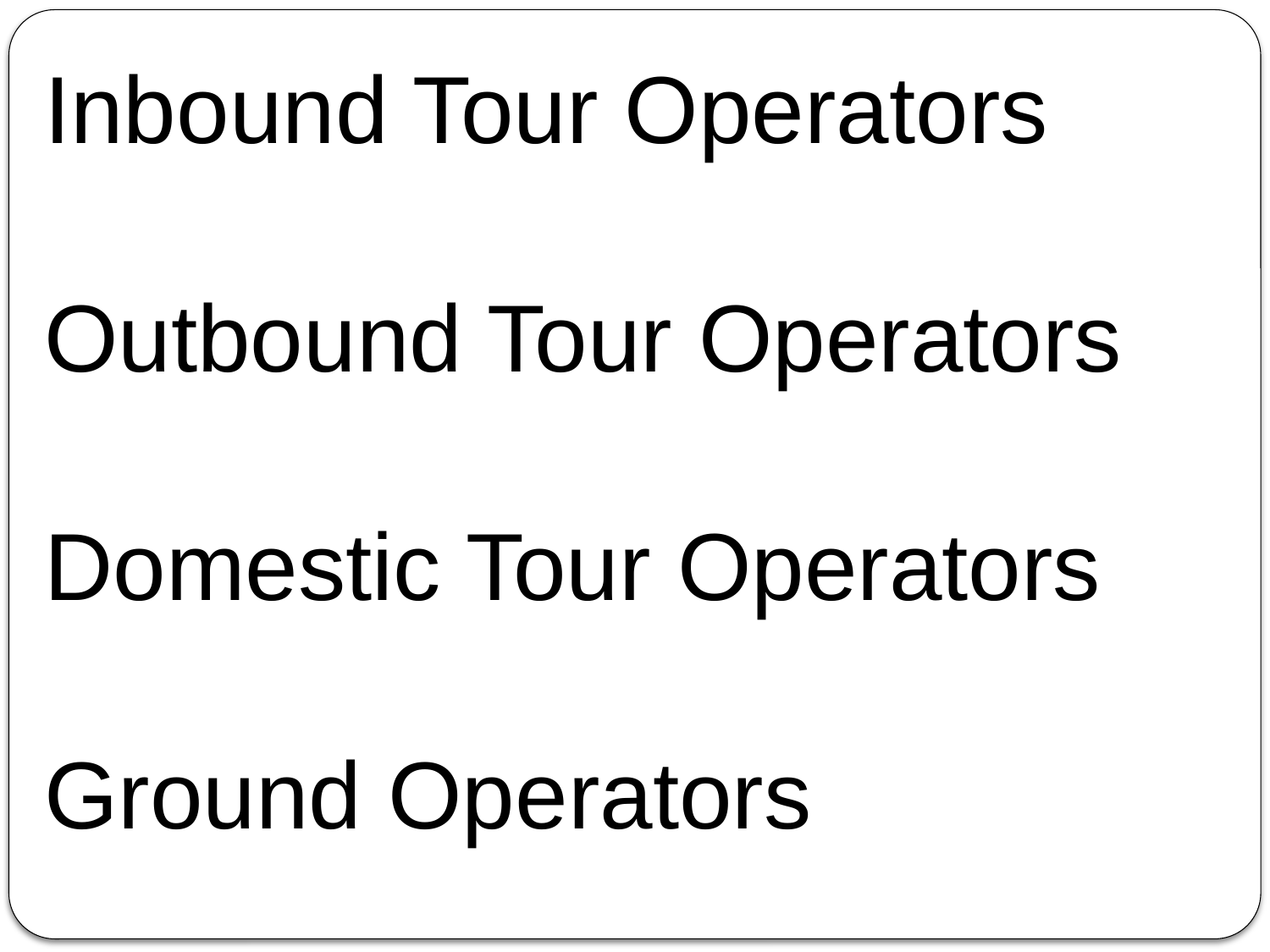

Inbound Tour Operators

Outbound Tour Operators

Domestic Tour Operators

Ground Operators